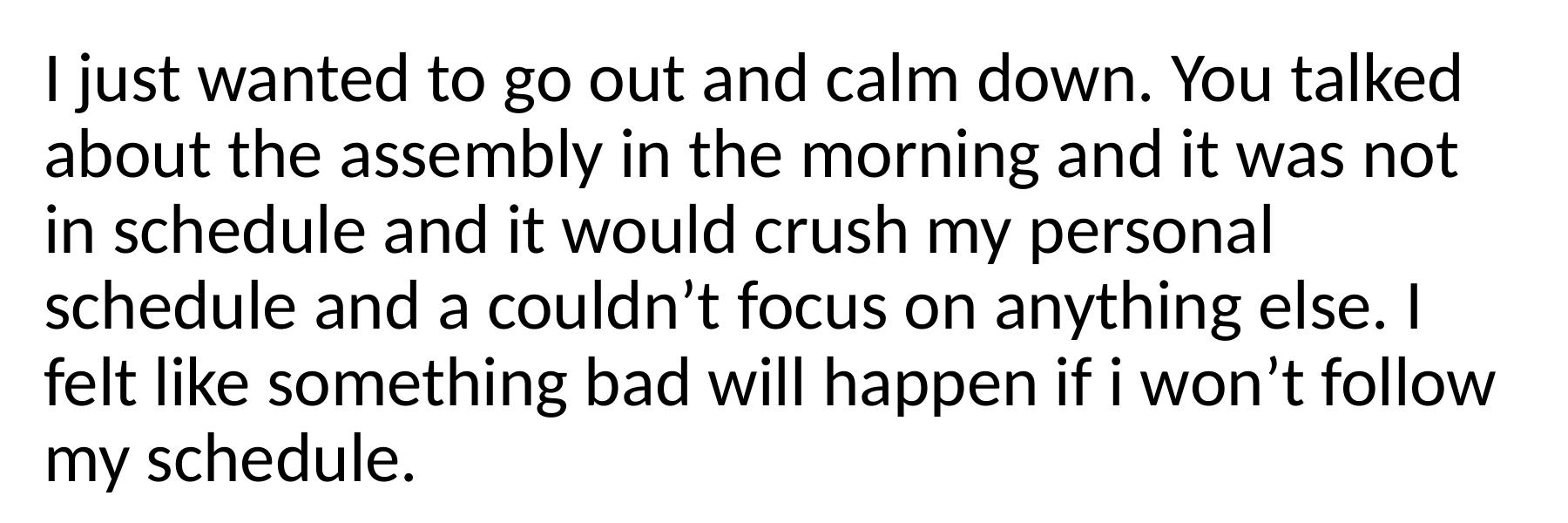

I just wanted to go out and calm down. You talked about the assembly in the morning and it was not in schedule and it would crush my personal schedule and a couldn’t focus on anything else. I felt like something bad will happen if i won’t follow my schedule.